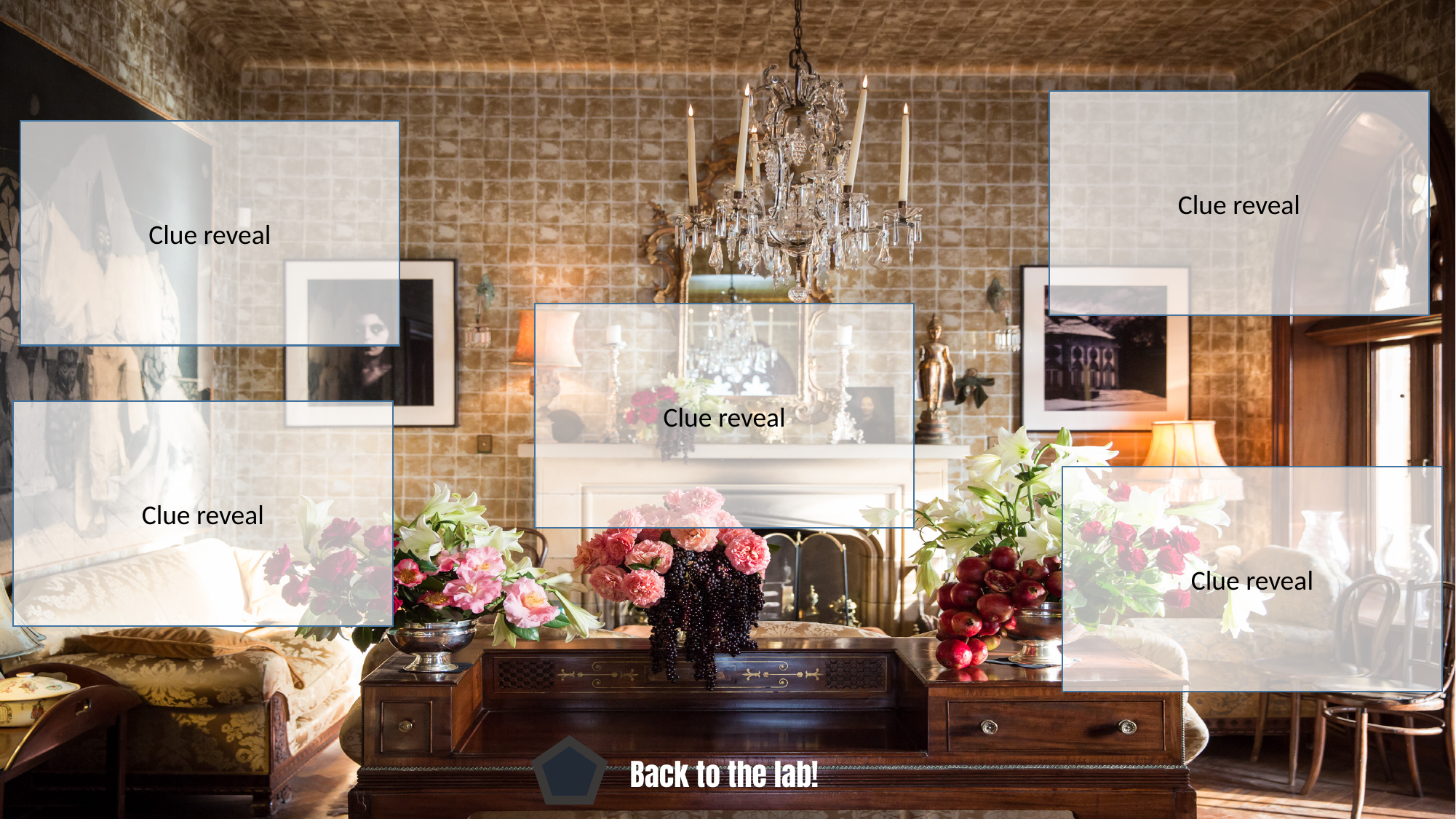

Clue reveal
Clue reveal

Clue reveal
Clue reveal
Clue reveal

Back to the lab!